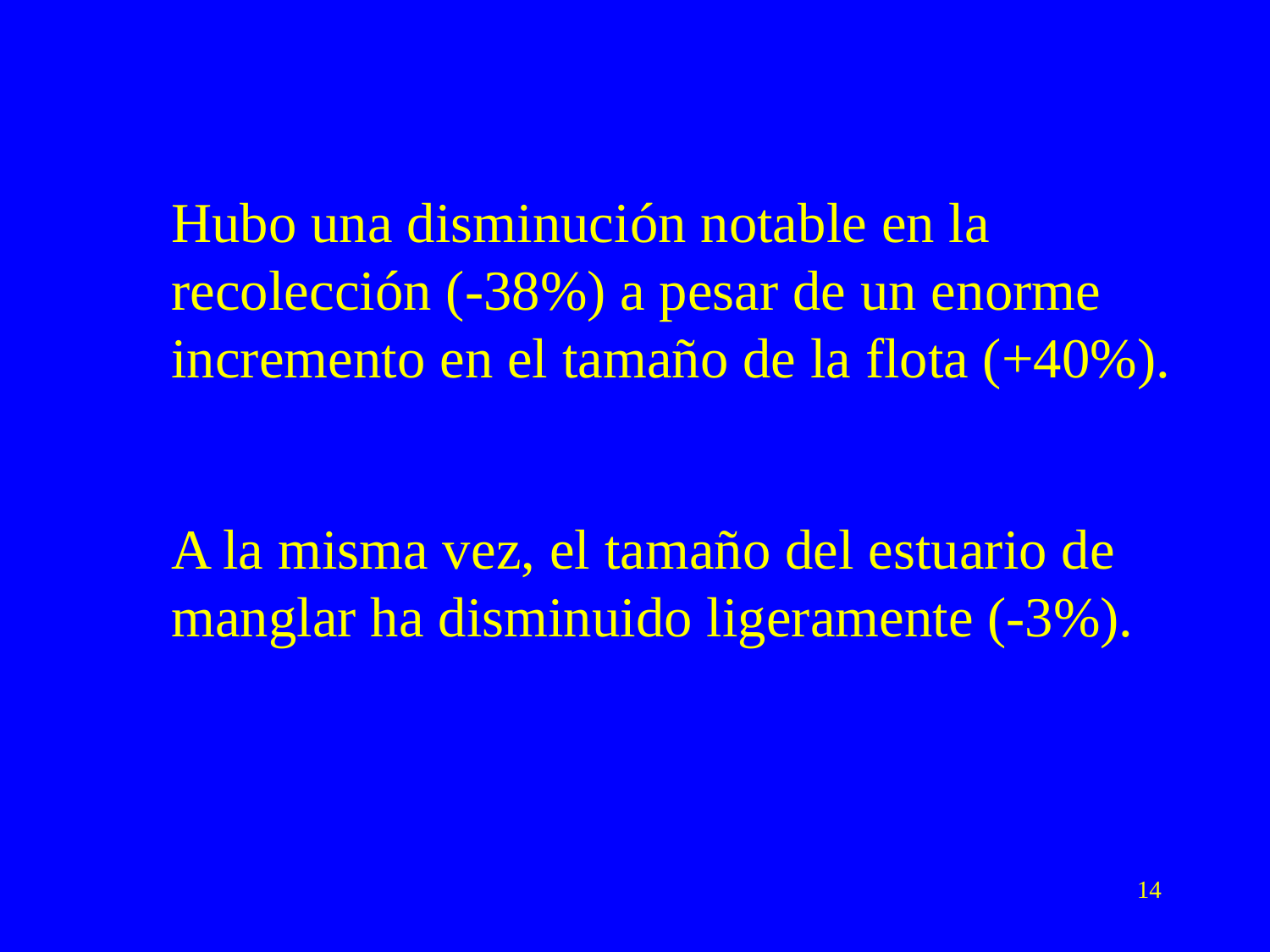

Hubo una disminución notable en la recolección (-38%) a pesar de un enorme incremento en el tamaño de la flota (+40%).

A la misma vez, el tamaño del estuario de manglar ha disminuido ligeramente (-3%).
14